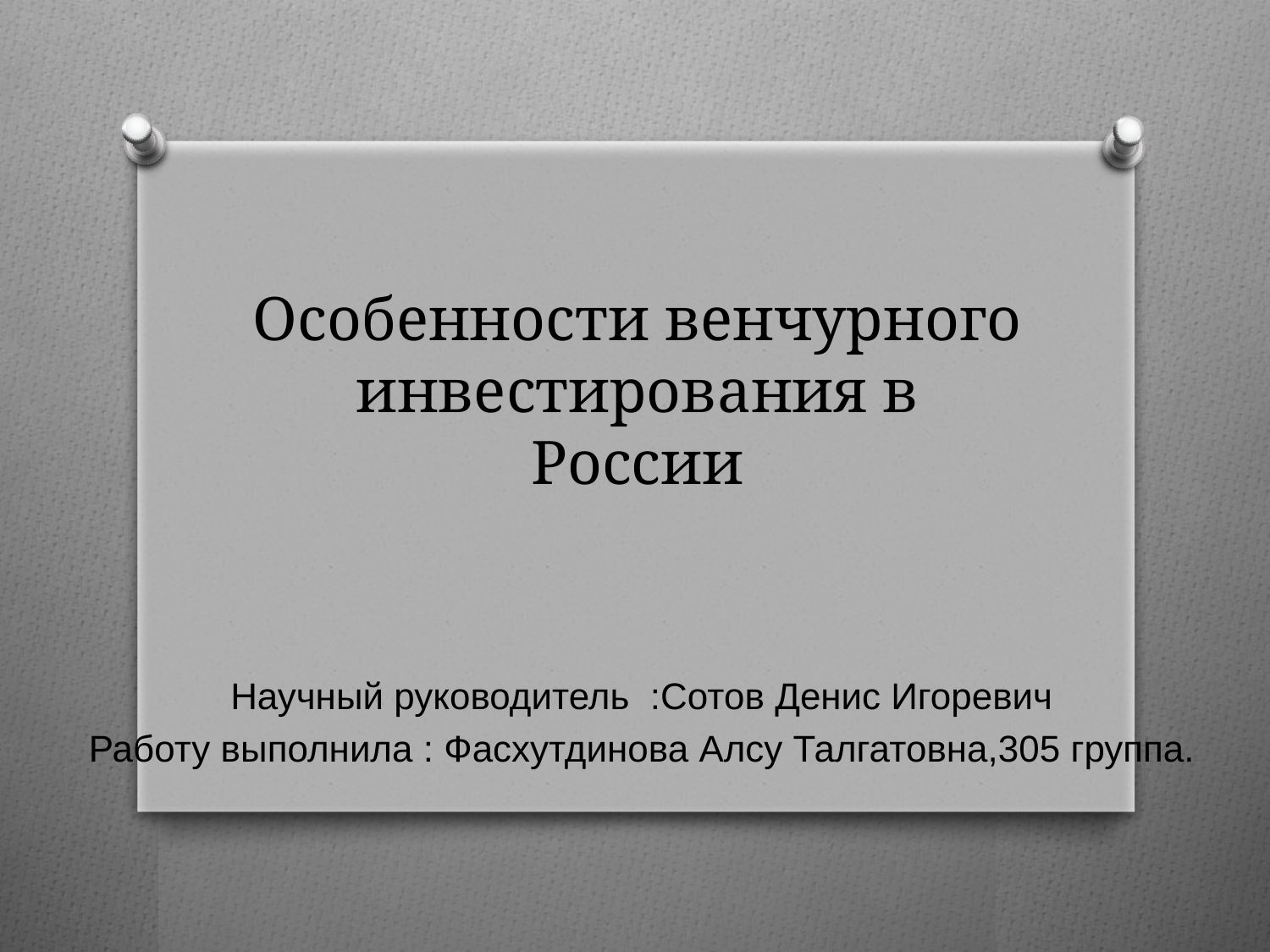

# Особенности венчурного инвестирования в России
Научный руководитель  :Сотов Денис Игоревич
Работу выполнила : Фасхутдинова Алсу Талгатовна,305 группа.